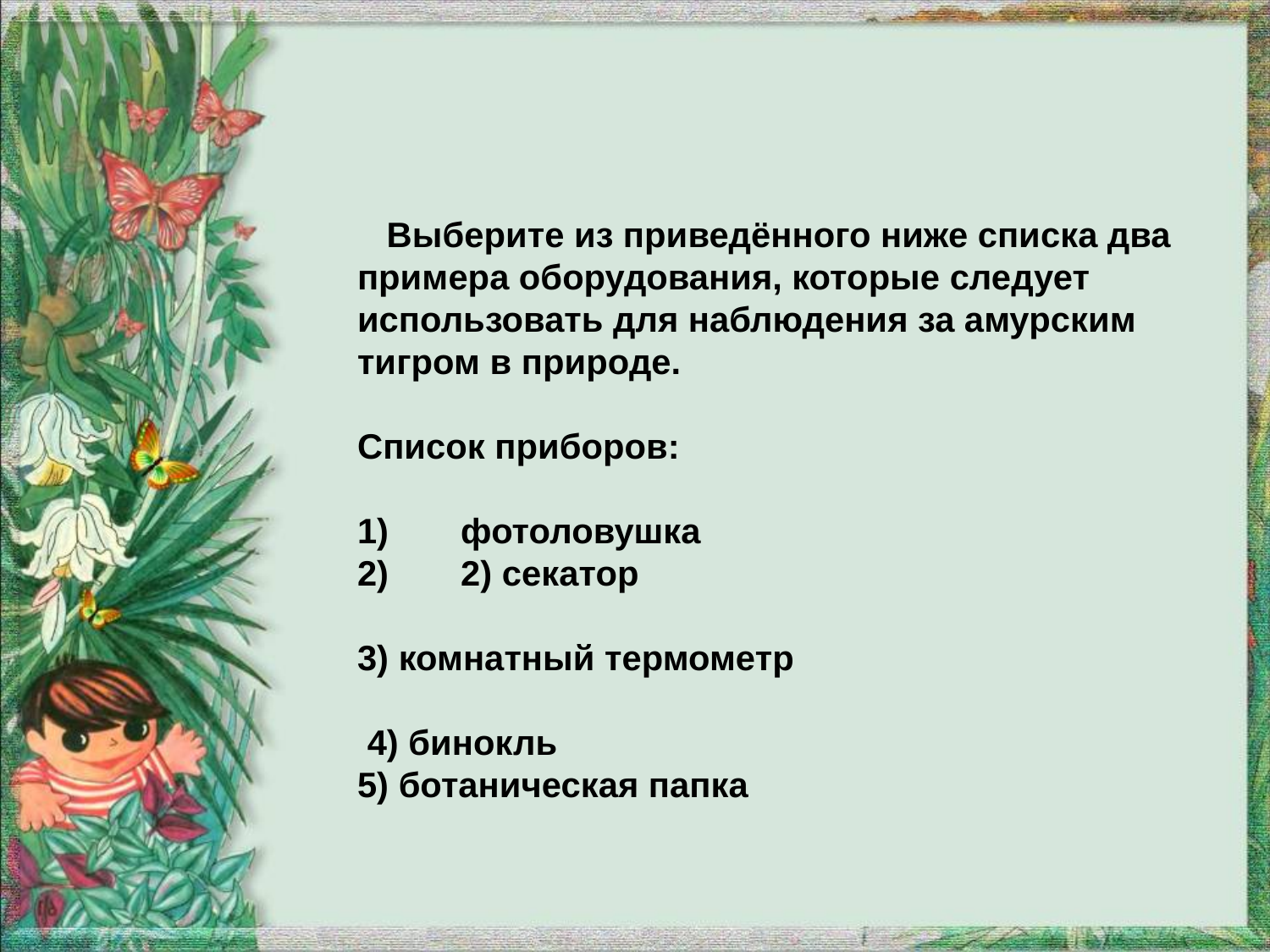

Выберите из приведённого ниже списка два примера оборудования, которые следует использовать для наблюдения за амурским тигром в природе.

Список приборов:

фотоловушка
2) секатор

3) комнатный термометр

 4) бинокль
5) ботаническая папка